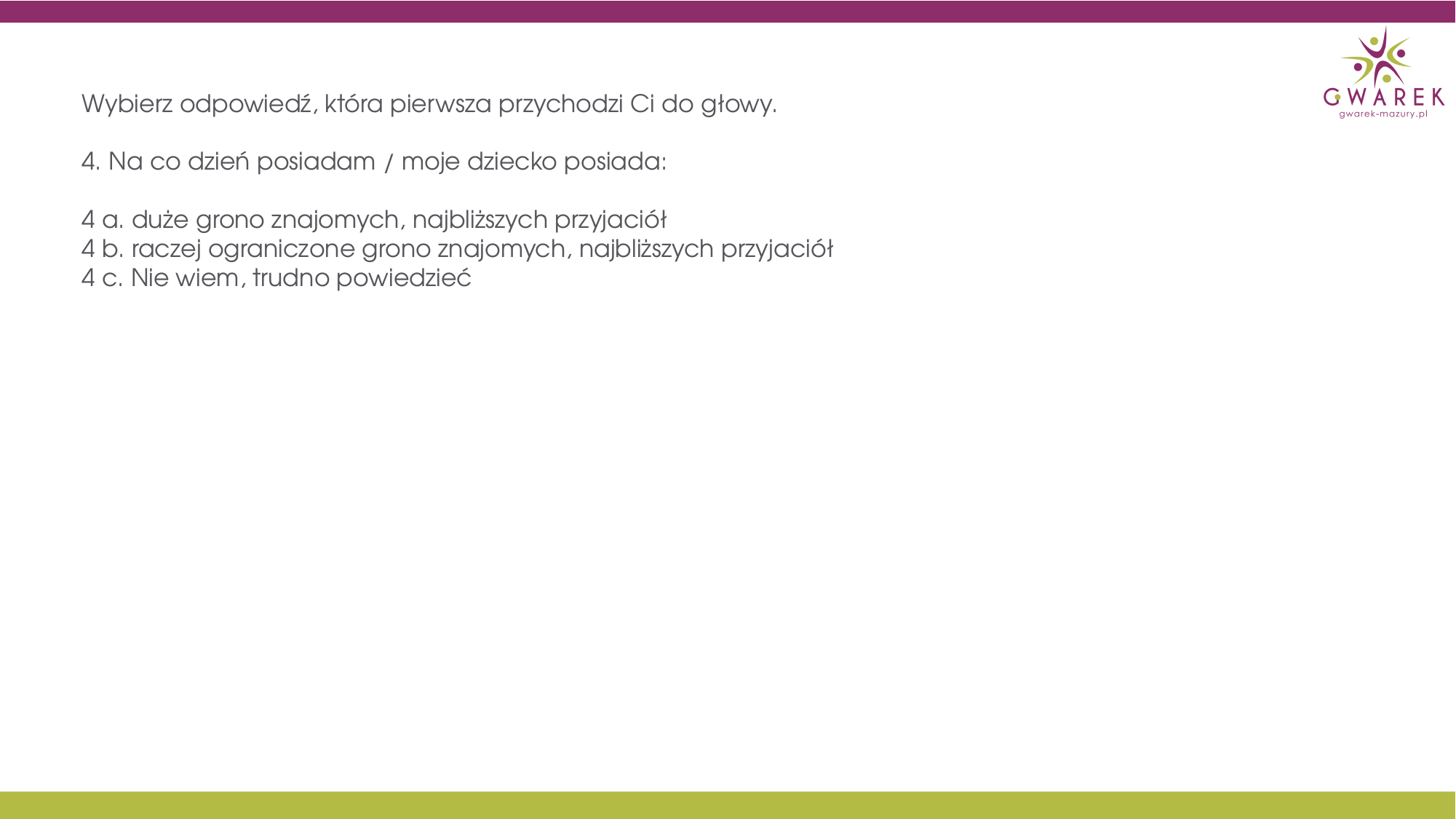

Wybierz odpowiedź, która pierwsza przychodzi Ci do głowy.

4. Na co dzień posiadam / moje dziecko posiada:

4 a. duże grono znajomych, najbliższych przyjaciół
4 b. raczej ograniczone grono znajomych, najbliższych przyjaciół
4 c. Nie wiem, trudno powiedzieć